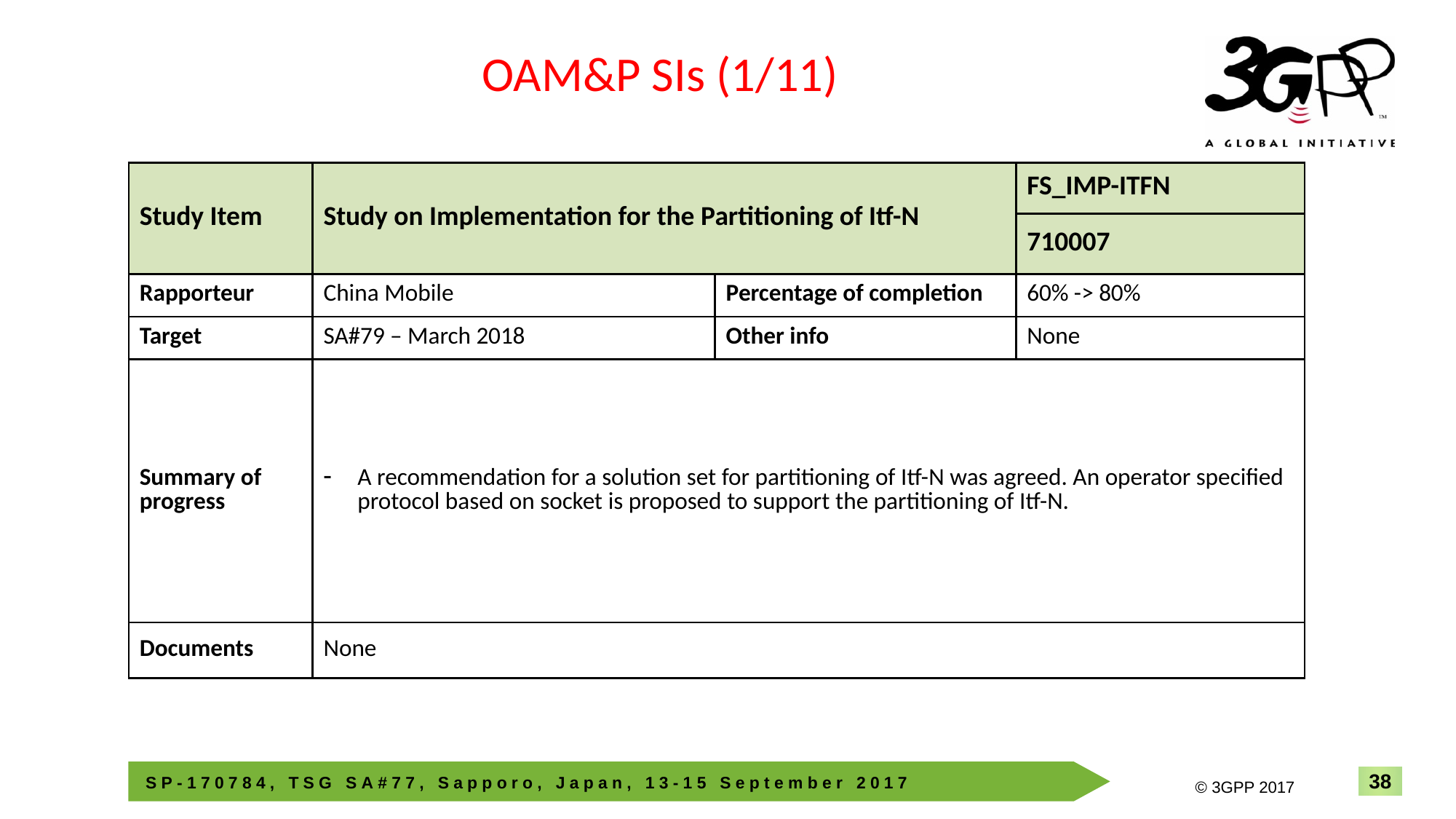

OAM&P SIs (1/11)
| Study Item | Study on Implementation for the Partitioning of Itf-N |  | FS\_IMP-ITFN |
| --- | --- | --- | --- |
|  |  |  | 710007 |
| Rapporteur | China Mobile | Percentage of completion | 60% -> 80% |
| Target | SA#79 – March 2018 | Other info | None |
| Summary of progress | A recommendation for a solution set for partitioning of Itf-N was agreed. An operator specified protocol based on socket is proposed to support the partitioning of Itf-N. |  |  |
| Documents | None |  |  |